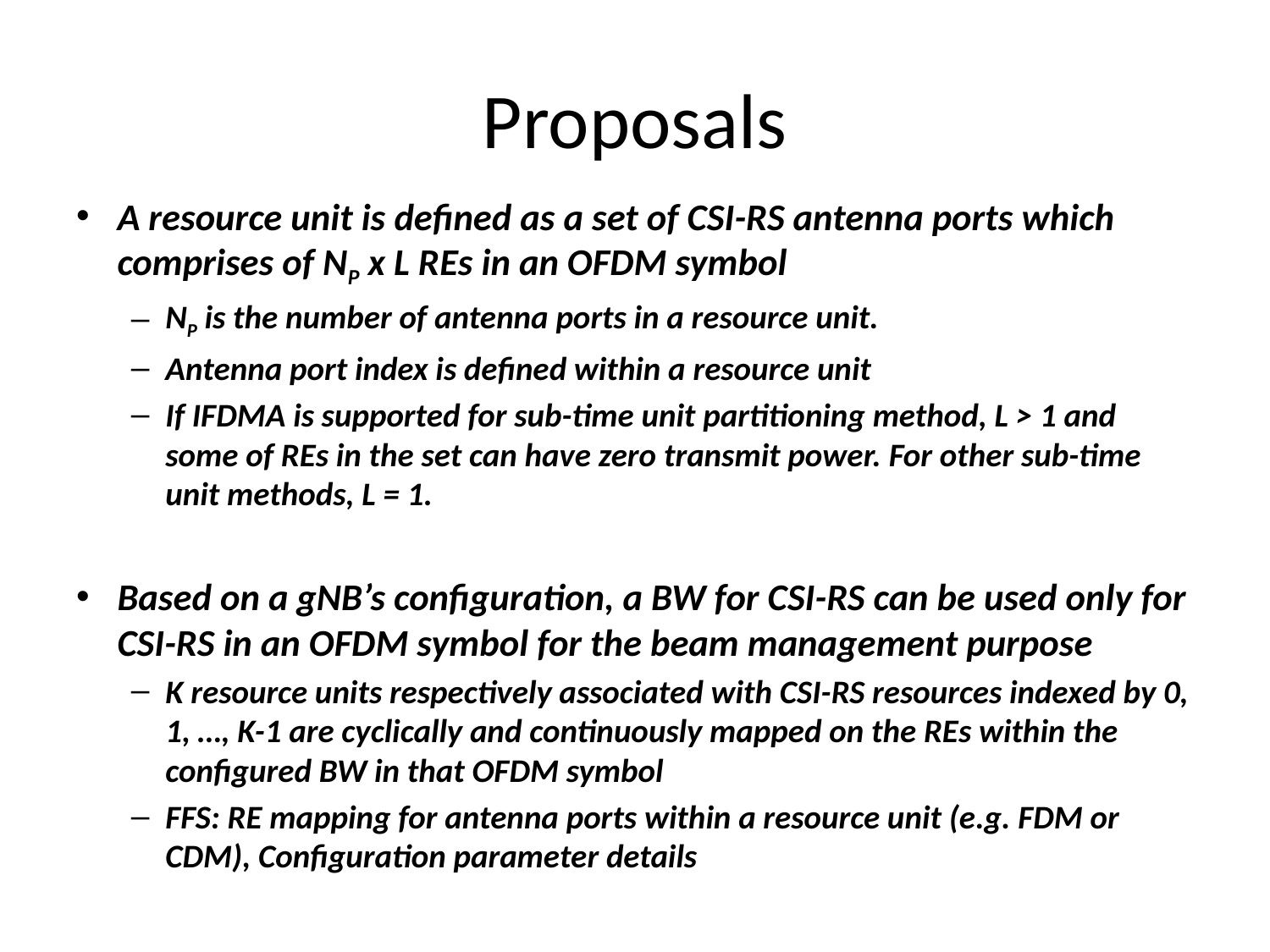

# Proposals
A resource unit is defined as a set of CSI-RS antenna ports which comprises of NP x L REs in an OFDM symbol
NP is the number of antenna ports in a resource unit.
Antenna port index is defined within a resource unit
If IFDMA is supported for sub-time unit partitioning method, L > 1 and some of REs in the set can have zero transmit power. For other sub-time unit methods, L = 1.

Based on a gNB’s configuration, a BW for CSI-RS can be used only for CSI-RS in an OFDM symbol for the beam management purpose
K resource units respectively associated with CSI-RS resources indexed by 0, 1, …, K-1 are cyclically and continuously mapped on the REs within the configured BW in that OFDM symbol
FFS: RE mapping for antenna ports within a resource unit (e.g. FDM or CDM), Configuration parameter details